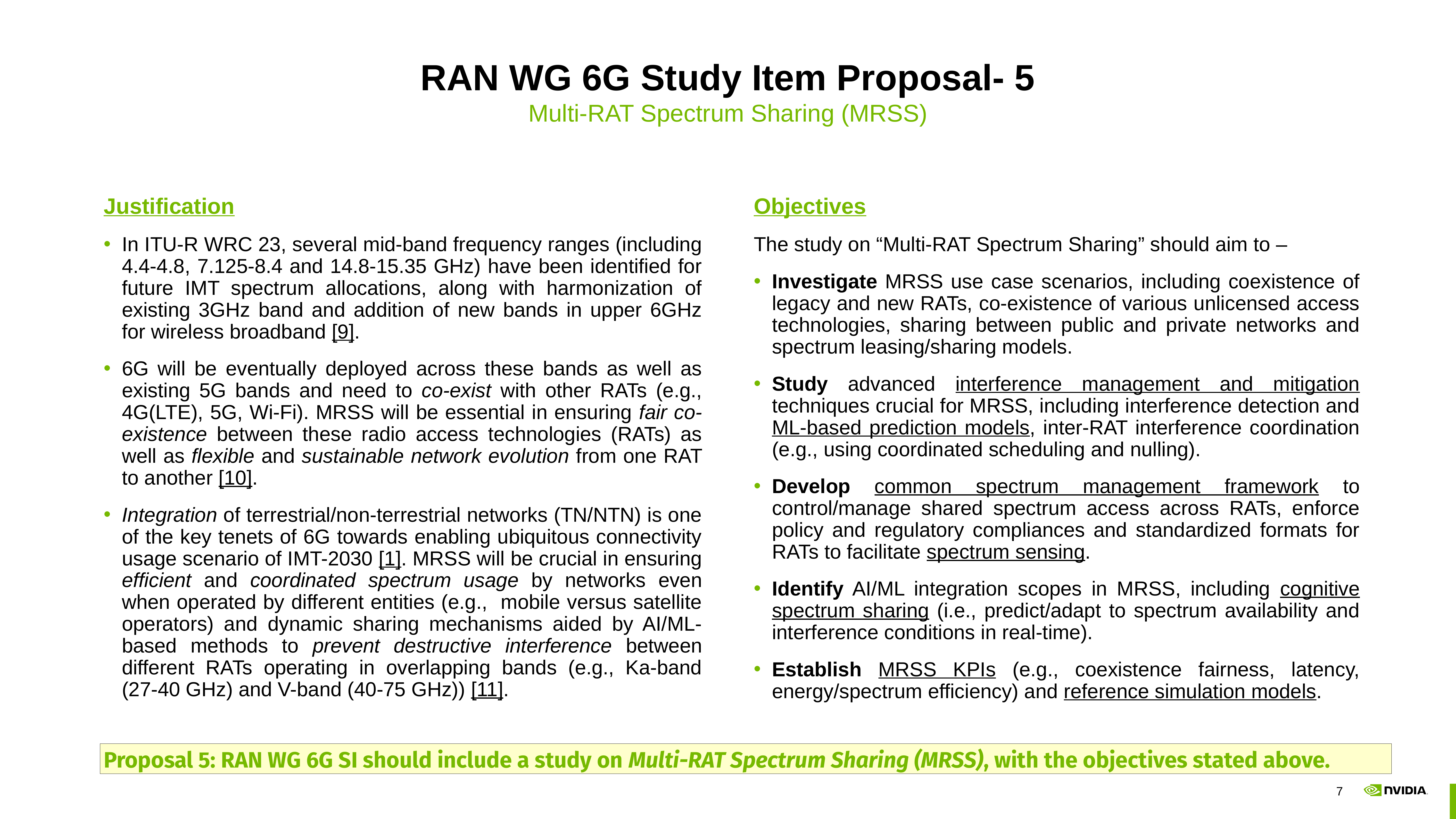

# RAN WG 6G Study Item Proposal- 5
Multi-RAT Spectrum Sharing (MRSS)
Justification
In ITU-R WRC 23, several mid-band frequency ranges (including 4.4-4.8, 7.125-8.4 and 14.8-15.35 GHz) have been identified for future IMT spectrum allocations, along with harmonization of existing 3GHz band and addition of new bands in upper 6GHz for wireless broadband [9].
6G will be eventually deployed across these bands as well as existing 5G bands and need to co-exist with other RATs (e.g., 4G(LTE), 5G, Wi-Fi). MRSS will be essential in ensuring fair co-existence between these radio access technologies (RATs) as well as flexible and sustainable network evolution from one RAT to another [10].
Integration of terrestrial/non-terrestrial networks (TN/NTN) is one of the key tenets of 6G towards enabling ubiquitous connectivity usage scenario of IMT-2030 [1]. MRSS will be crucial in ensuring efficient and coordinated spectrum usage by networks even when operated by different entities (e.g.,  mobile versus satellite operators) and dynamic sharing mechanisms aided by AI/ML-based methods to prevent destructive interference between different RATs operating in overlapping bands (e.g., Ka-band (27-40 GHz) and V-band (40-75 GHz)) [11].

Objectives
The study on “Multi-RAT Spectrum Sharing” should aim to –
Investigate MRSS use case scenarios, including coexistence of legacy and new RATs, co-existence of various unlicensed access technologies, sharing between public and private networks and spectrum leasing/sharing models.
Study advanced interference management and mitigation techniques crucial for MRSS, including interference detection and ML-based prediction models, inter-RAT interference coordination (e.g., using coordinated scheduling and nulling).
Develop common spectrum management framework to control/manage shared spectrum access across RATs, enforce policy and regulatory compliances and standardized formats for RATs to facilitate spectrum sensing.
Identify AI/ML integration scopes in MRSS, including cognitive spectrum sharing (i.e., predict/adapt to spectrum availability and interference conditions in real-time).
Establish MRSS KPIs (e.g., coexistence fairness, latency, energy/spectrum efficiency) and reference simulation models.

Proposal 5: RAN WG 6G SI should include a study on Multi-RAT Spectrum Sharing (MRSS), with the objectives stated above.